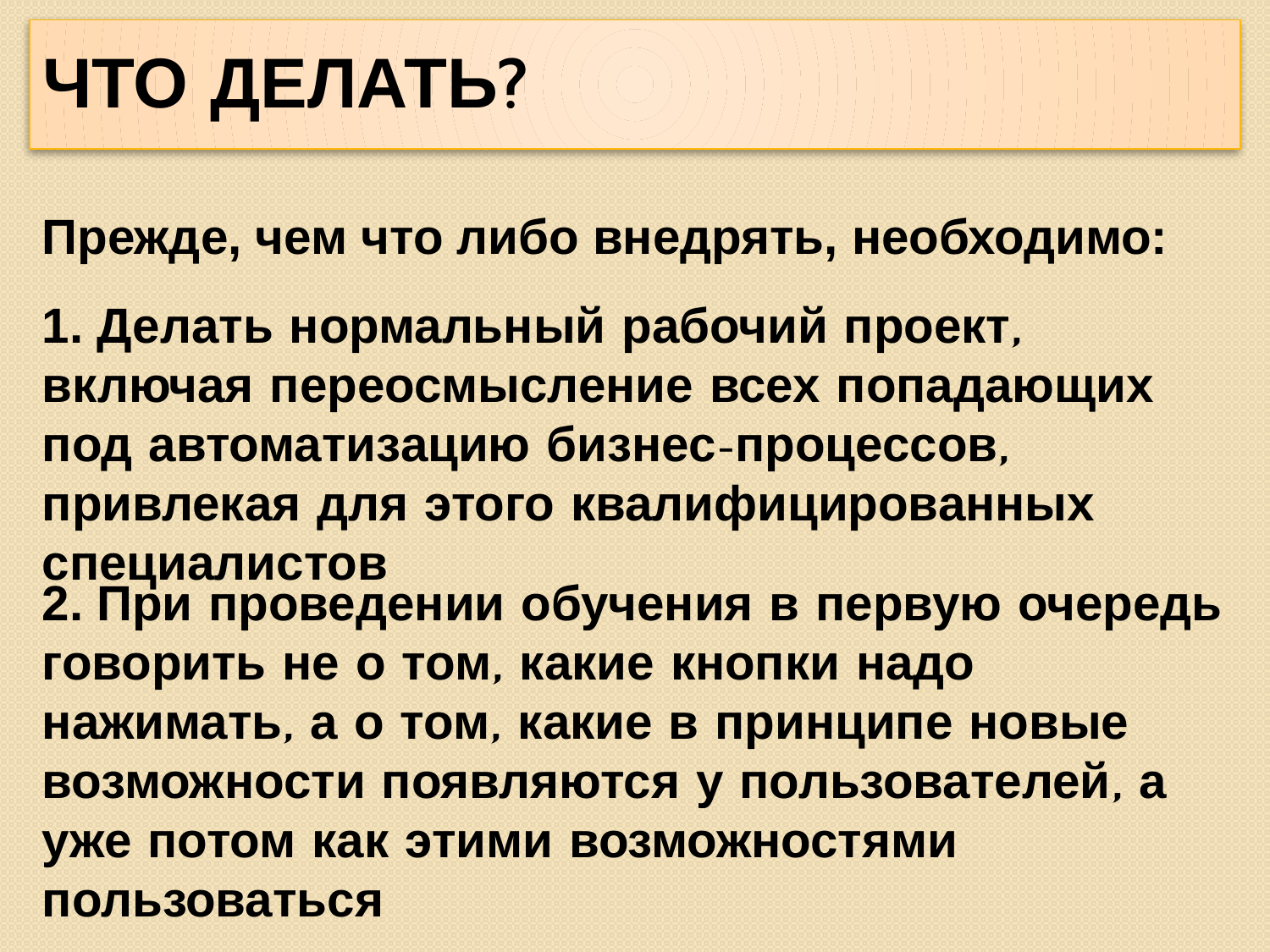

# ЧТО ДЕЛАТЬ?
Прежде, чем что либо внедрять, необходимо:
1. Делать нормальный рабочий проект, включая переосмысление всех попадающих под автоматизацию бизнес-процессов, привлекая для этого квалифицированных специалистов
2. При проведении обучения в первую очередь говорить не о том, какие кнопки надо нажимать, а о том, какие в принципе новые возможности появляются у пользователей, а уже потом как этими возможностями пользоваться